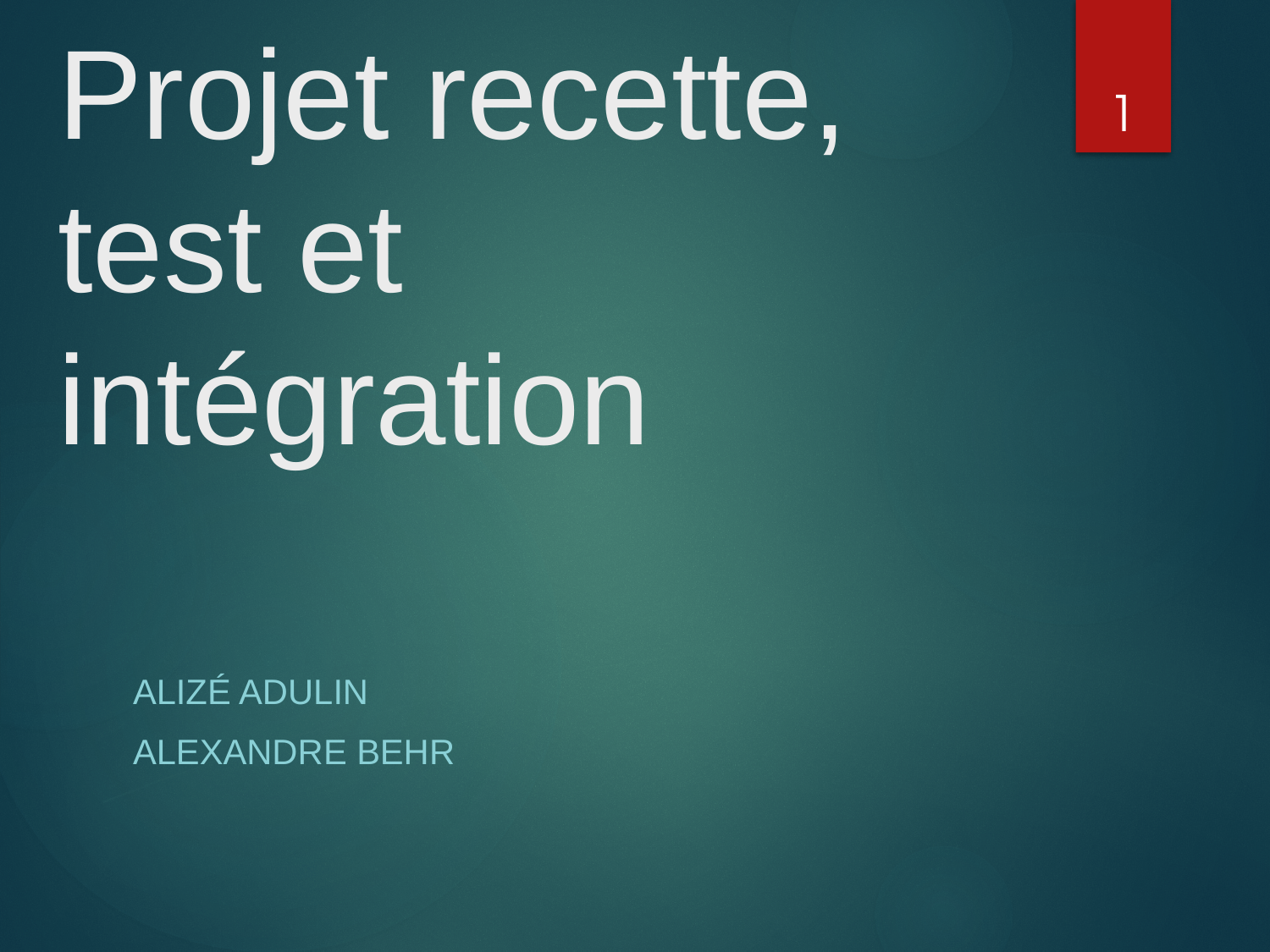

# Projet recette, test et intégration
1
Alizé Adulin
Alexandre Behr